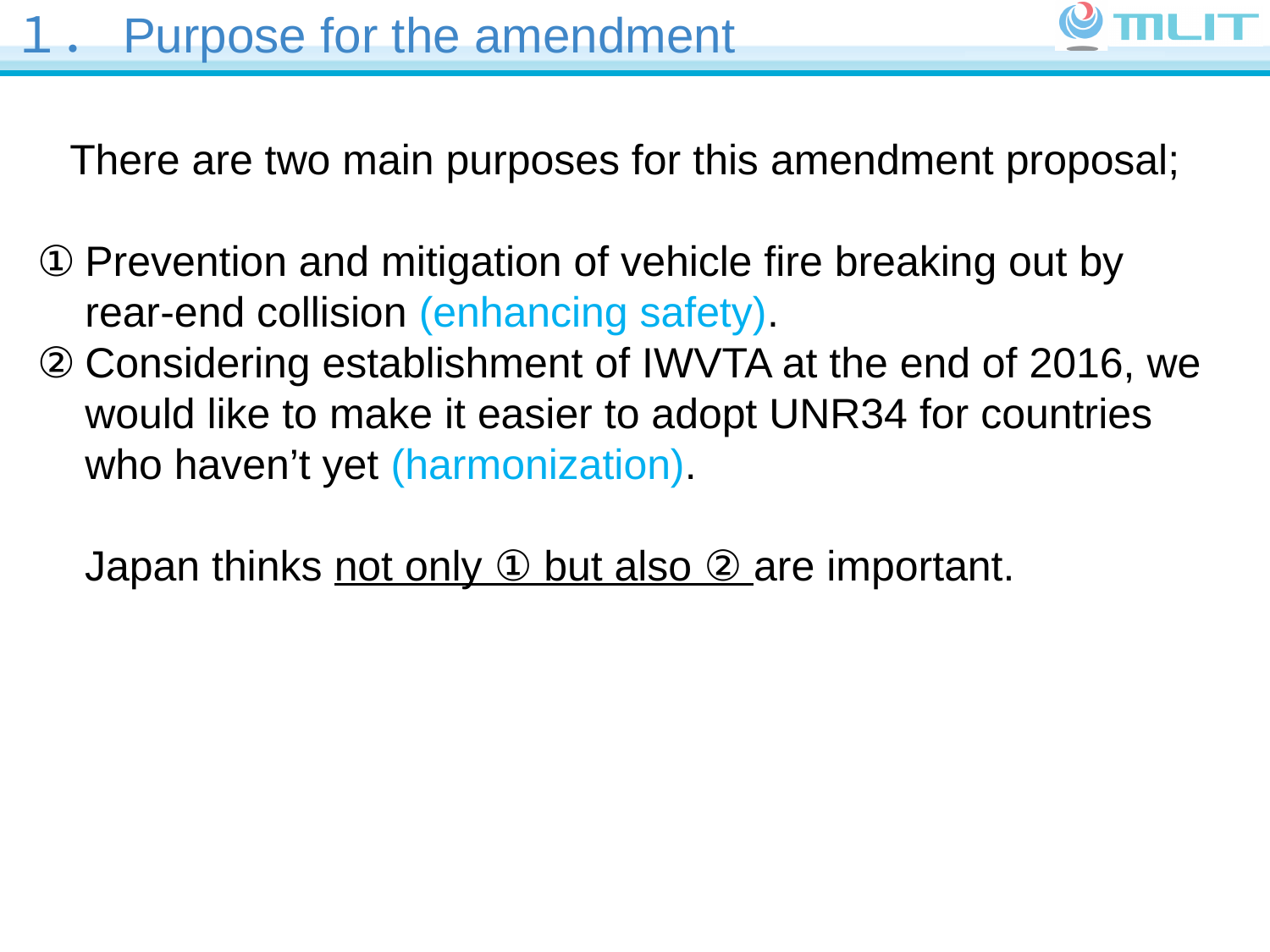

１．Purpose for the amendment
There are two main purposes for this amendment proposal;

Prevention and mitigation of vehicle fire breaking out by rear-end collision (enhancing safety).
Considering establishment of IWVTA at the end of 2016, we would like to make it easier to adopt UNR34 for countries who haven’t yet (harmonization).

    Japan thinks not only ① but also ② are important.